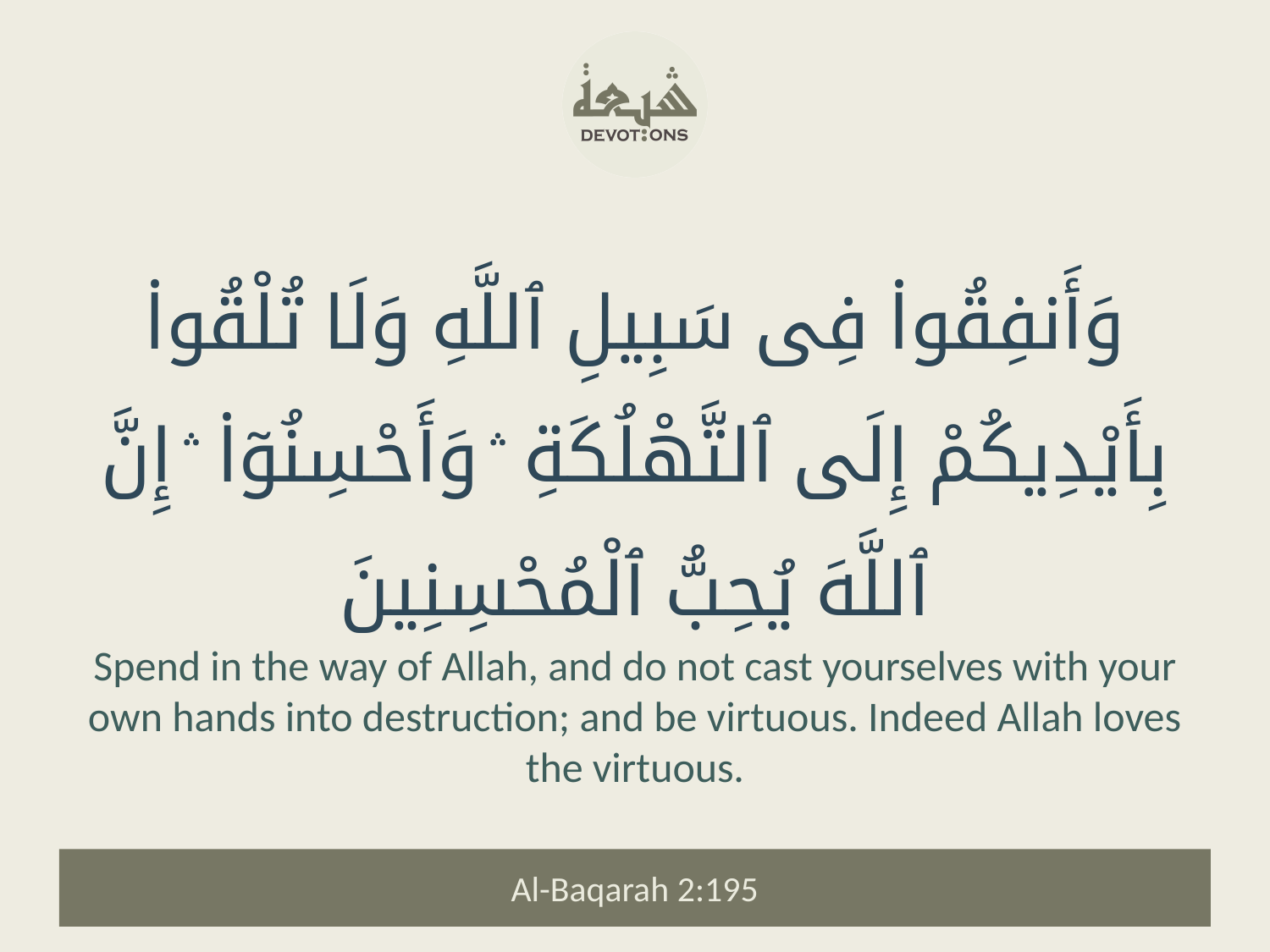

وَأَنفِقُوا۟ فِى سَبِيلِ ٱللَّهِ وَلَا تُلْقُوا۟ بِأَيْدِيكُمْ إِلَى ٱلتَّهْلُكَةِ ۛ وَأَحْسِنُوٓا۟ ۛ إِنَّ ٱللَّهَ يُحِبُّ ٱلْمُحْسِنِينَ
Spend in the way of Allah, and do not cast yourselves with your own hands into destruction; and be virtuous. Indeed Allah loves the virtuous.
Al-Baqarah 2:195